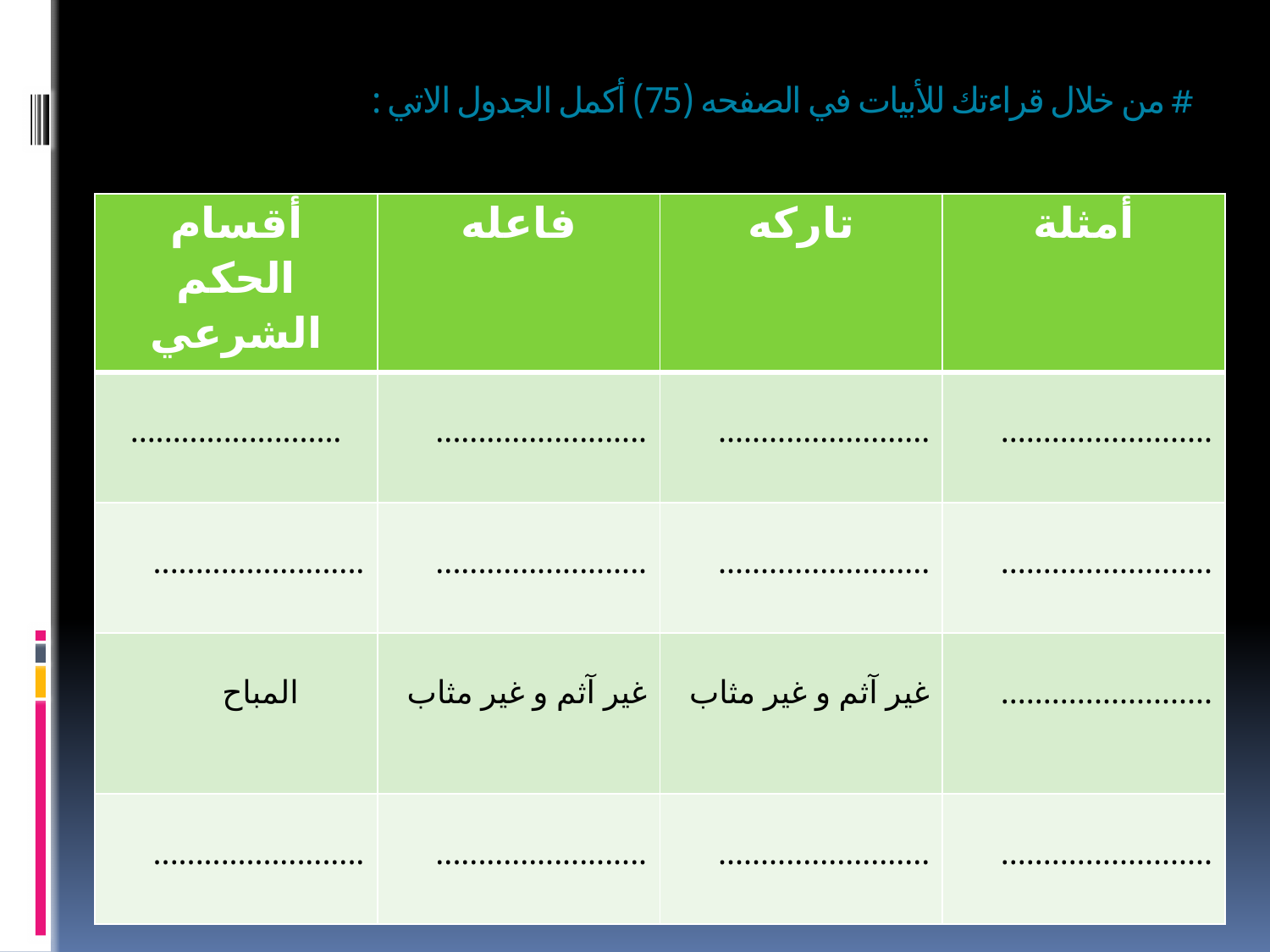

# # من خلال قراءتك للأبيات في الصفحه (75) أكمل الجدول الاتي :
| أقسام الحكم الشرعي | فاعله | تاركه | أمثلة |
| --- | --- | --- | --- |
| ......................... | ......................... | ......................... | ......................... |
| ......................... | ......................... | ......................... | ......................... |
| المباح | غير آثم و غير مثاب | غير آثم و غير مثاب | ......................... |
| ......................... | ......................... | ......................... | ......................... |